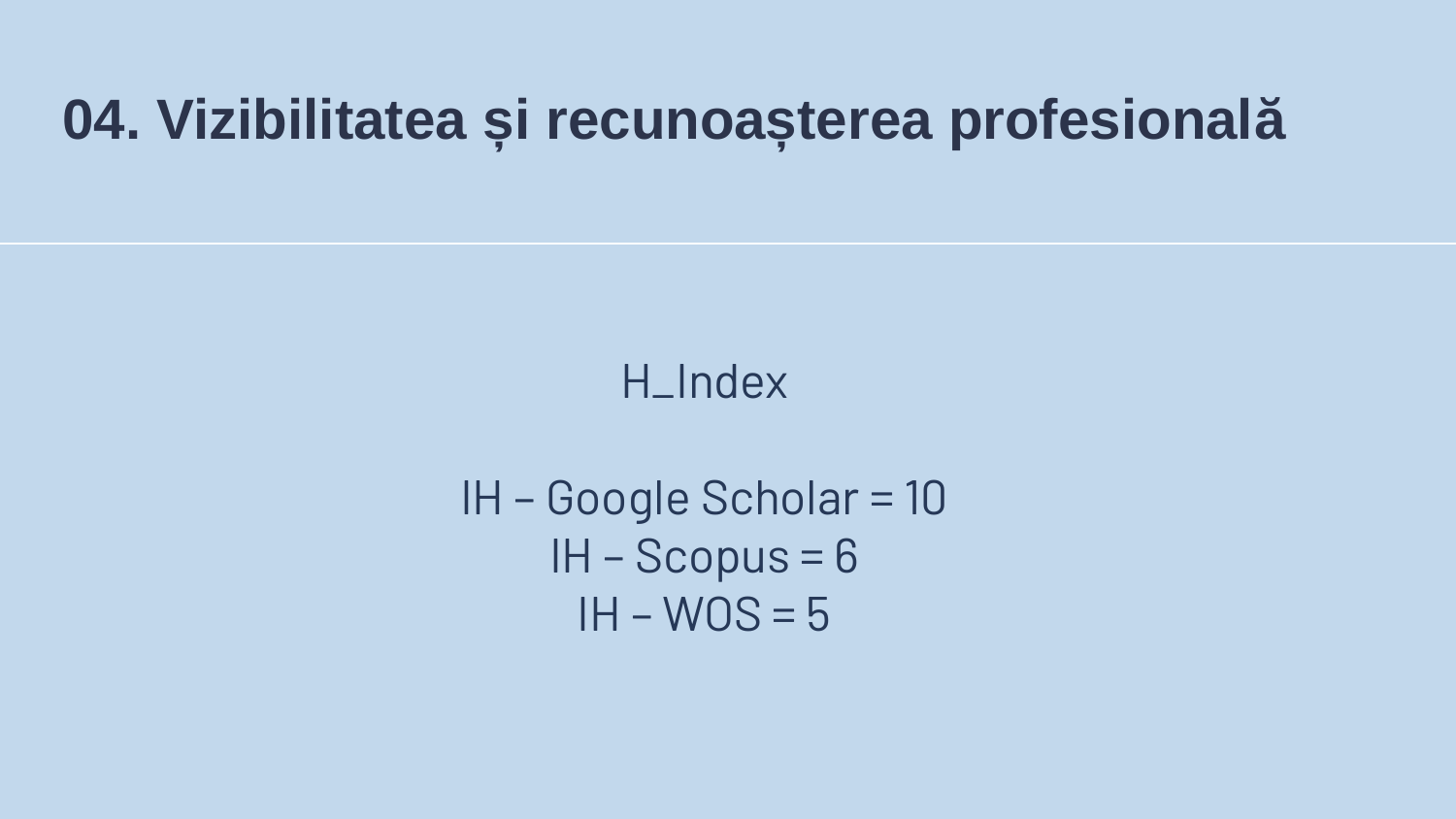

# 04. Vizibilitatea și recunoașterea profesională
H_Index

IH – Google Scholar = 10
IH – Scopus = 6
IH – WOS = 5